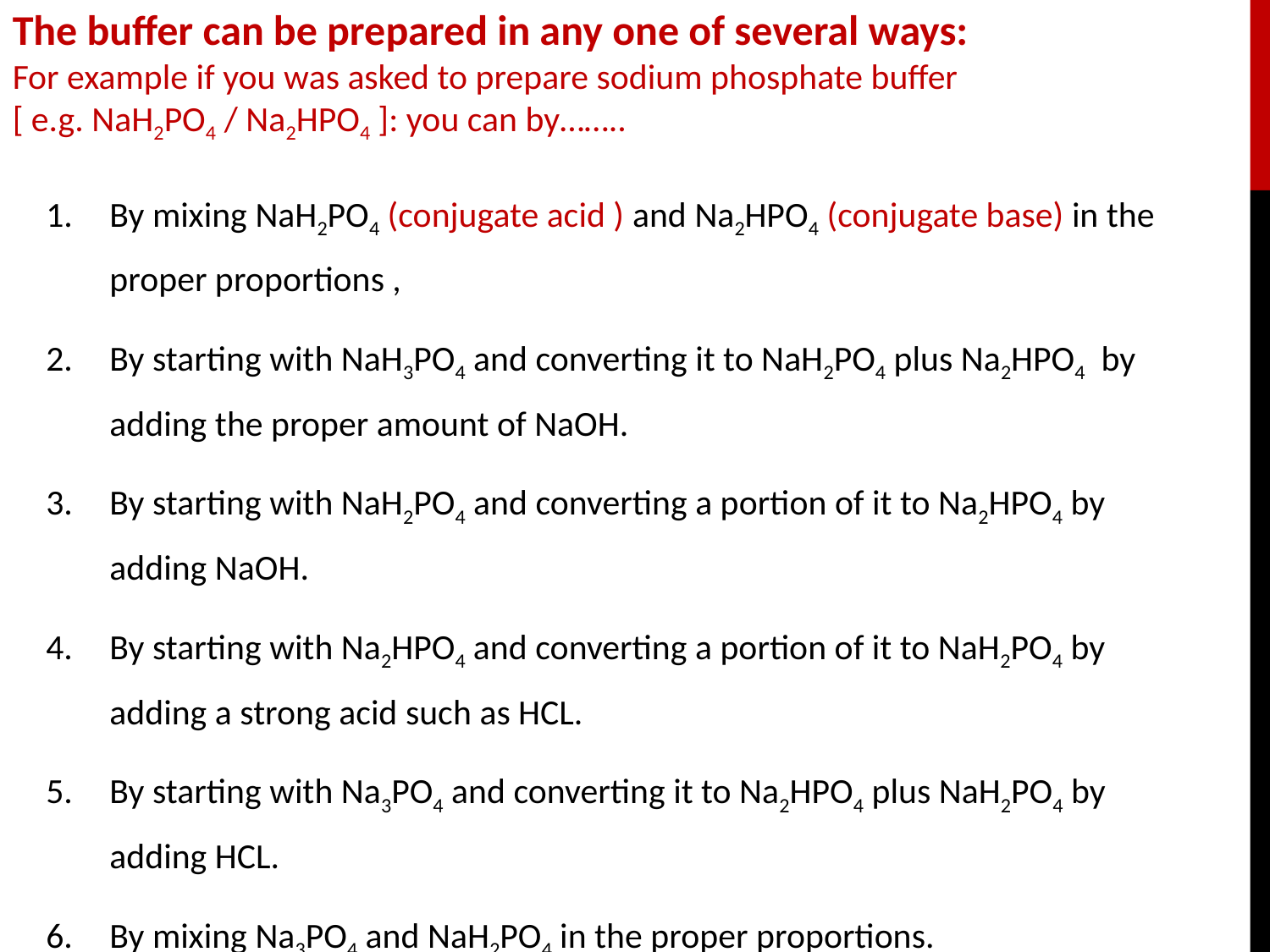

The buffer can be prepared in any one of several ways:
For example if you was asked to prepare sodium phosphate buffer
[ e.g. NaH2PO4 / Na2HPO4 ]: you can by……..

By mixing NaH2PO4 (conjugate acid ) and Na2HPO4 (conjugate base) in the proper proportions ,
By starting with NaH3PO4 and converting it to NaH2PO4 plus Na2HPO4  by adding the proper amount of NaOH.
By starting with NaH2PO4 and converting a portion of it to Na2HPO4 by adding NaOH.
By starting with Na2HPO4 and converting a portion of it to NaH2PO4 by adding a strong acid such as HCL.
By starting with Na3PO4 and converting it to Na2HPO4 plus NaH2PO4 by adding HCL.
By mixing Na3PO4 and NaH2PO4 in the proper proportions.